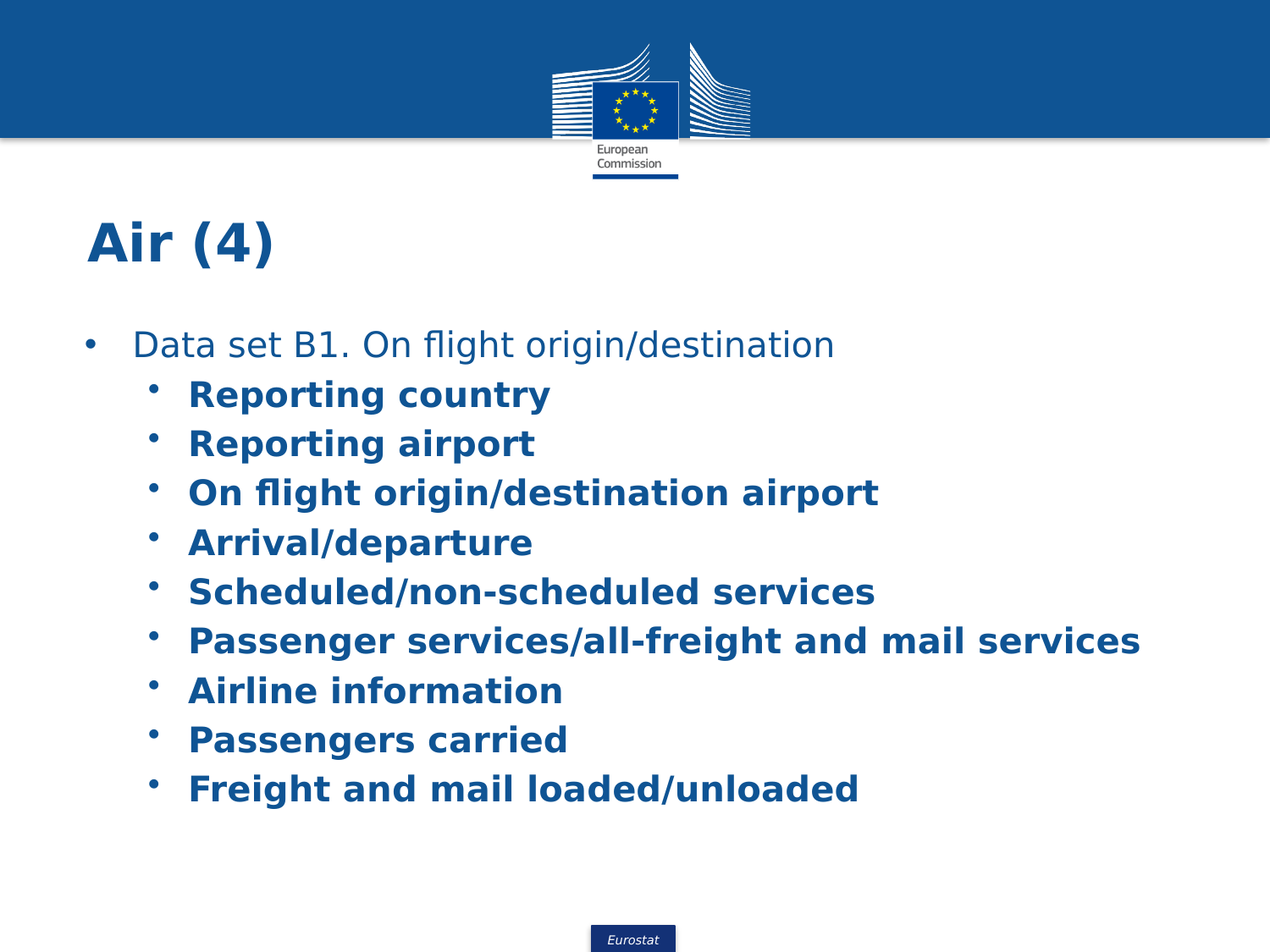

# Air (4)
Data set B1. On flight origin/destination
Reporting country
Reporting airport
On flight origin/destination airport
Arrival/departure
Scheduled/non-scheduled services
Passenger services/all-freight and mail services
Airline information
Passengers carried
Freight and mail loaded/unloaded
20